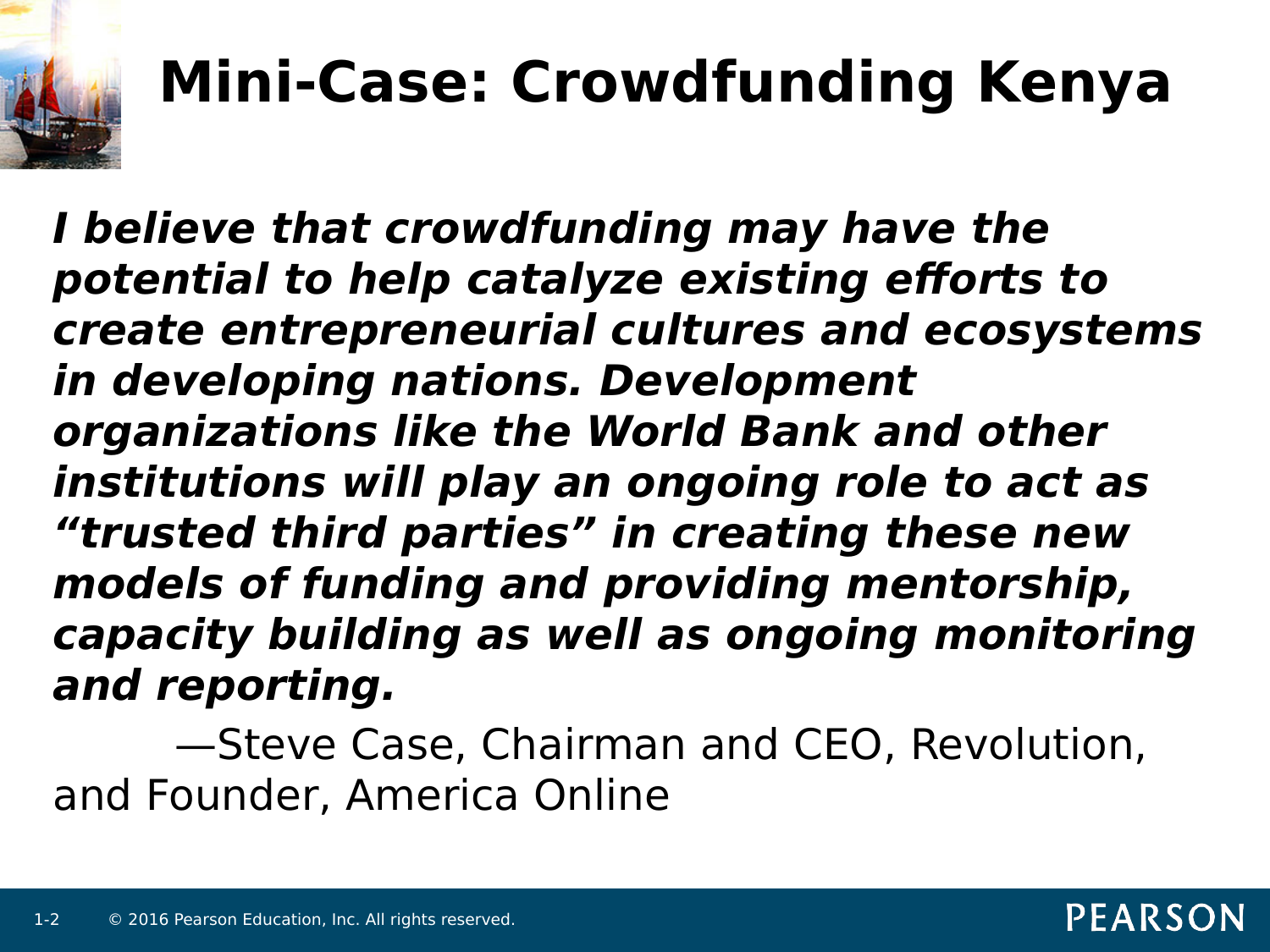

# Mini-Case: Crowdfunding Kenya
I believe that crowdfunding may have the potential to help catalyze existing efforts to create entrepreneurial cultures and ecosystems in developing nations. Development organizations like the World Bank and other institutions will play an ongoing role to act as “trusted third parties” in creating these new models of funding and providing mentorship, capacity building as well as ongoing monitoring and reporting.
         —Steve Case, Chairman and CEO, Revolution, and Founder, America Online